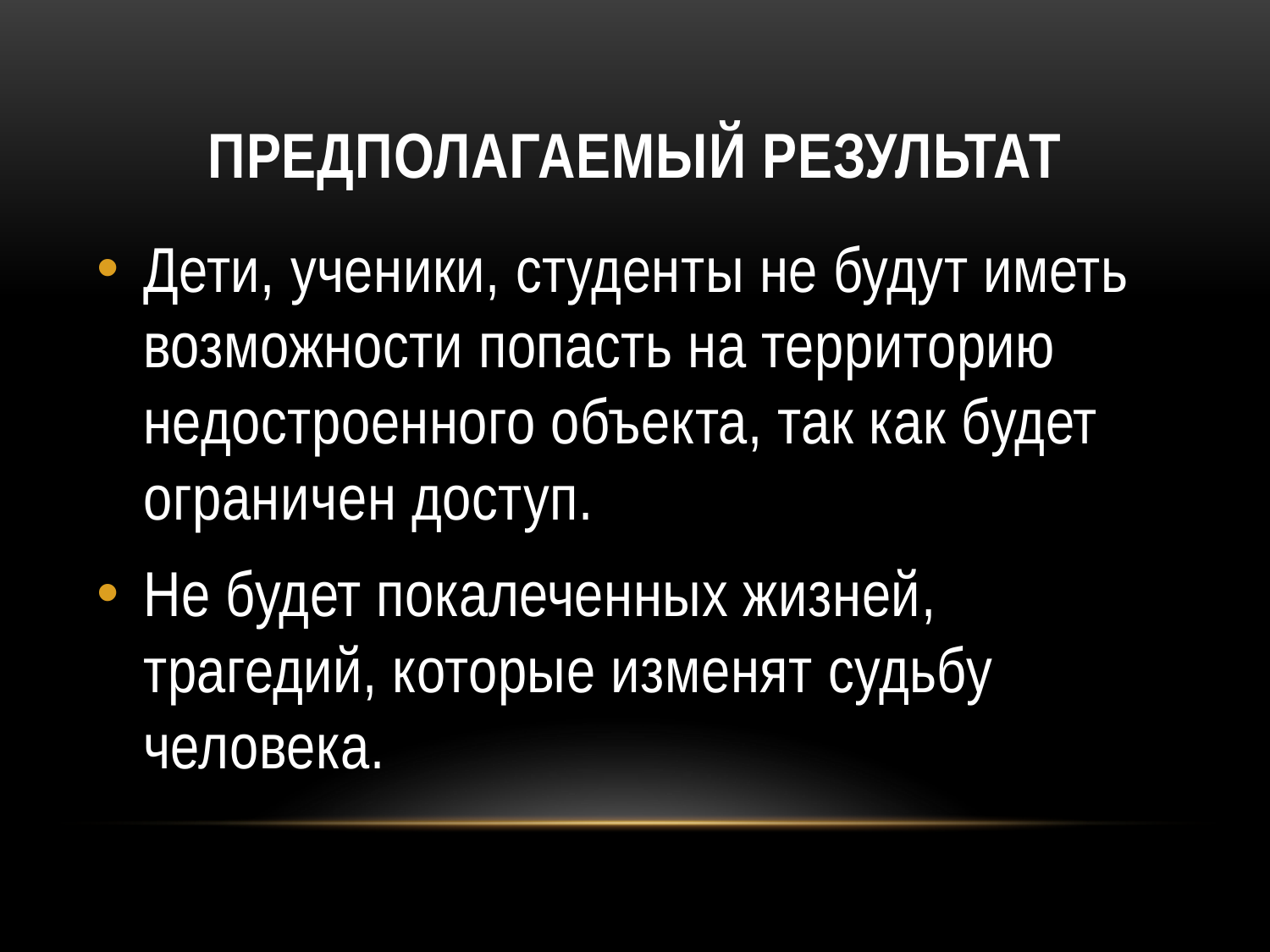

# Предполагаемый результат
Дети, ученики, студенты не будут иметь возможности попасть на территорию недостроенного объекта, так как будет ограничен доступ.
Не будет покалеченных жизней, трагедий, которые изменят судьбу человека.